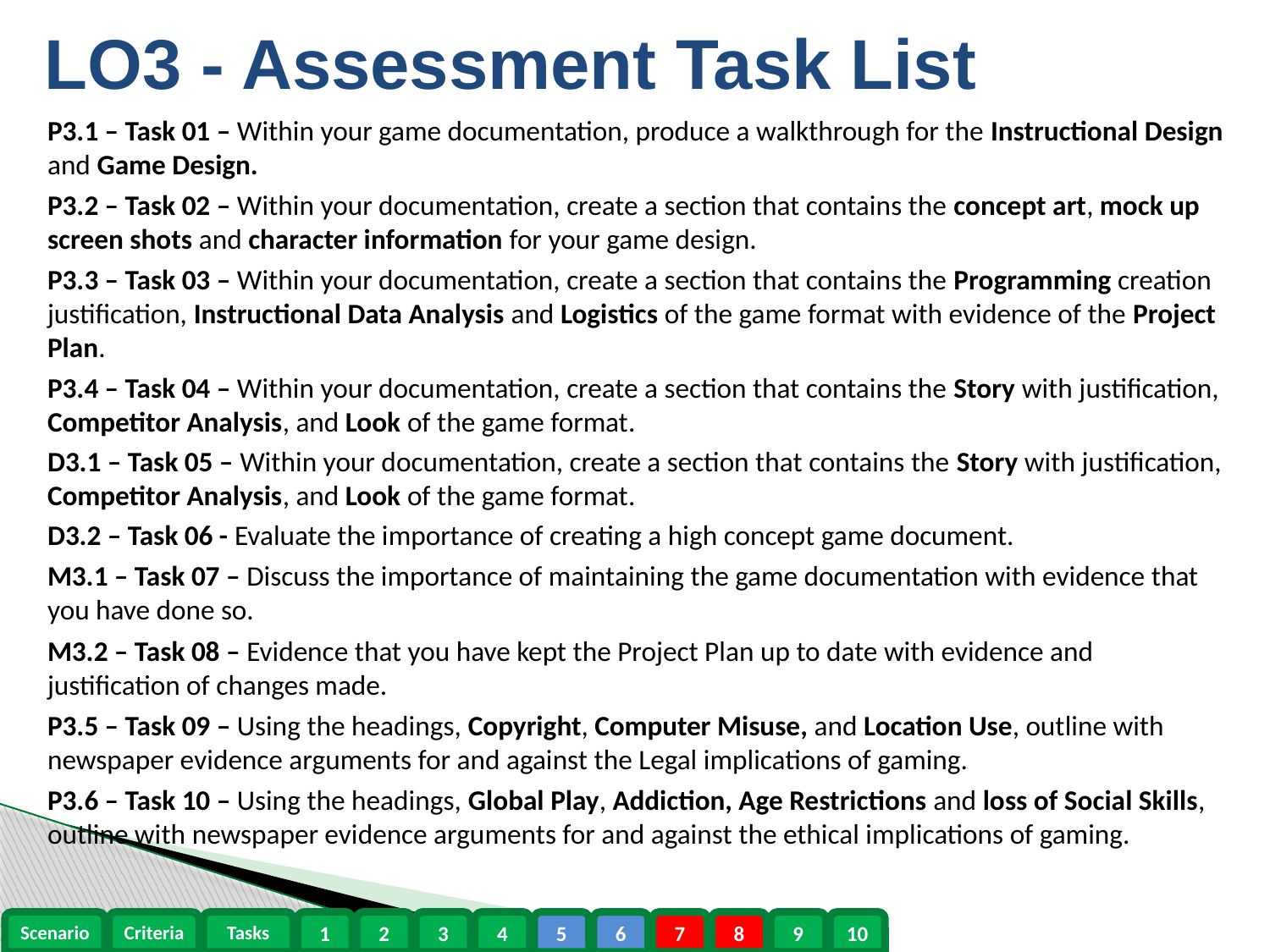

# LO3 - Assessment Task List
P3.1 – Task 01 – Within your game documentation, produce a walkthrough for the Instructional Design and Game Design.
P3.2 – Task 02 – Within your documentation, create a section that contains the concept art, mock up screen shots and character information for your game design.
P3.3 – Task 03 – Within your documentation, create a section that contains the Programming creation justification, Instructional Data Analysis and Logistics of the game format with evidence of the Project Plan.
P3.4 – Task 04 – Within your documentation, create a section that contains the Story with justification, Competitor Analysis, and Look of the game format.
D3.1 – Task 05 – Within your documentation, create a section that contains the Story with justification, Competitor Analysis, and Look of the game format.
D3.2 – Task 06 - Evaluate the importance of creating a high concept game document.
M3.1 – Task 07 – Discuss the importance of maintaining the game documentation with evidence that you have done so.
M3.2 – Task 08 – Evidence that you have kept the Project Plan up to date with evidence and justification of changes made.
P3.5 – Task 09 – Using the headings, Copyright, Computer Misuse, and Location Use, outline with newspaper evidence arguments for and against the Legal implications of gaming.
P3.6 – Task 10 – Using the headings, Global Play, Addiction, Age Restrictions and loss of Social Skills, outline with newspaper evidence arguments for and against the ethical implications of gaming.